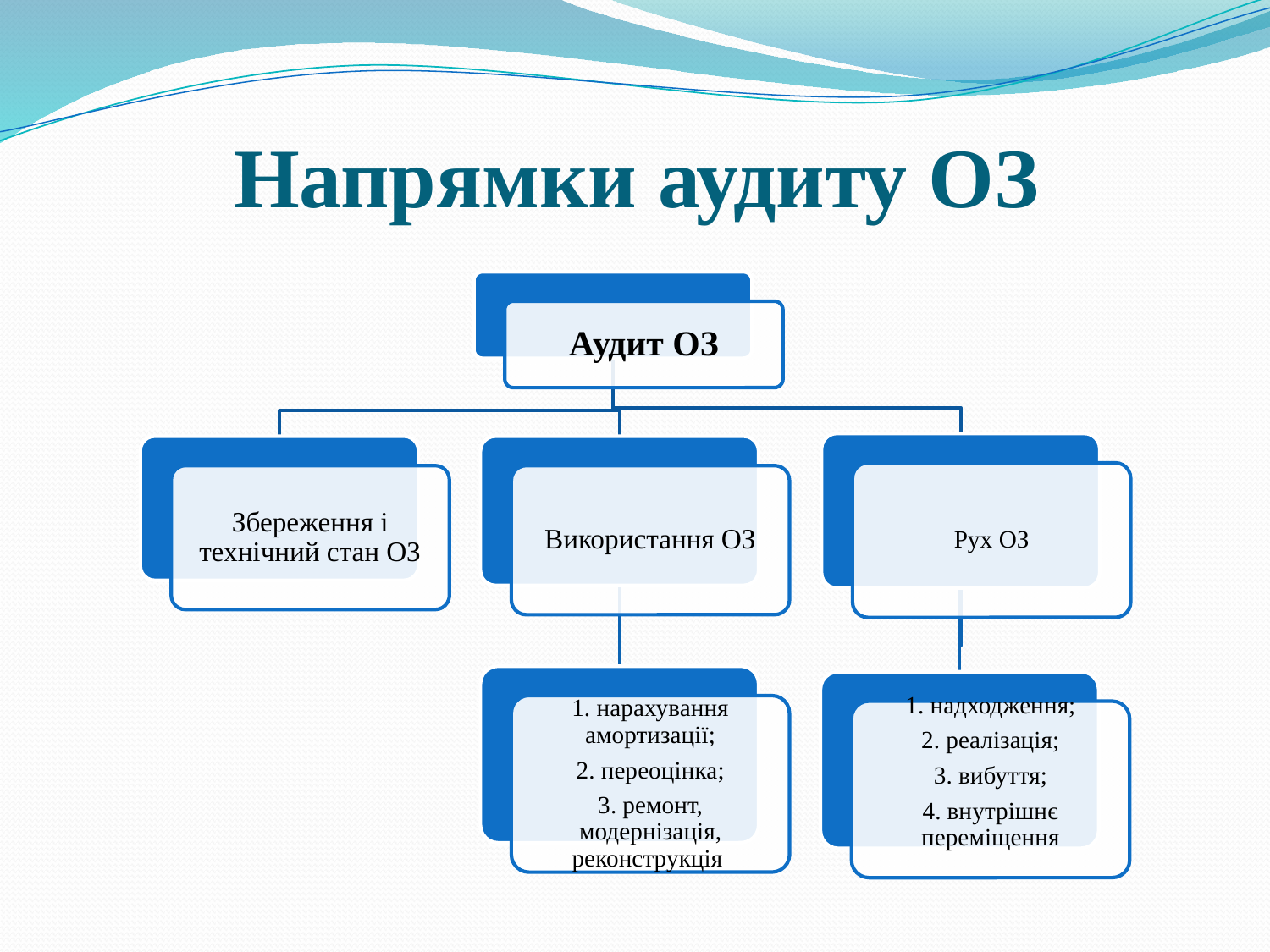

# Напрямки аудиту ОЗ
Аудит ОЗ
Збереження і технічний стан ОЗ
Використання ОЗ
1. нарахування амортизації;
2. переоцінка;
3. ремонт, модернізація, реконструкція
Рух ОЗ
1. надходження;
2. реалізація;
3. вибуття;
4. внутрішнє переміщення